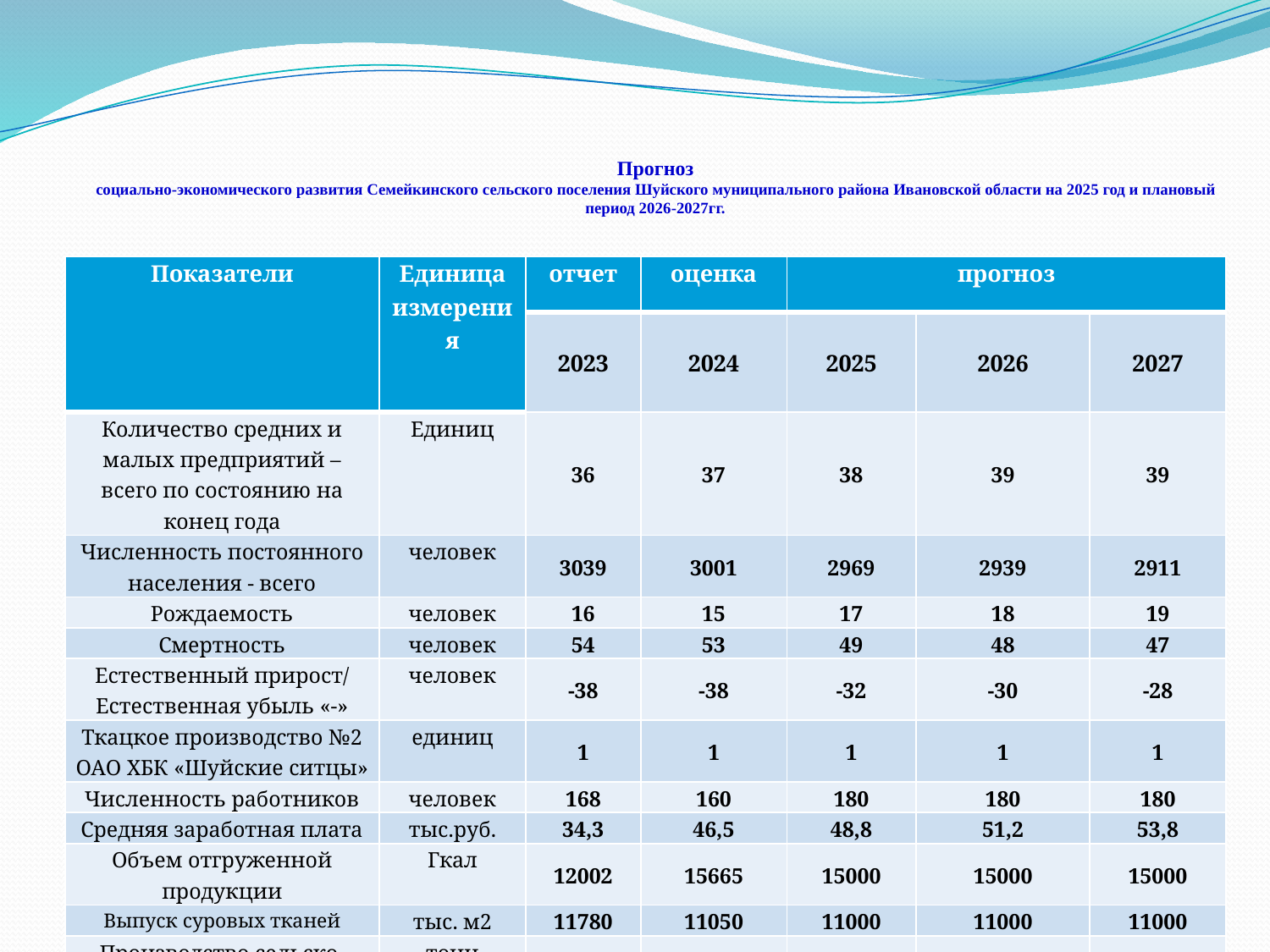

# Прогноз социально-экономического развития Семейкинского сельского поселения Шуйского муниципального района Ивановской области на 2025 год и плановый период 2026-2027гг.
| Показатели | Единица измерения | отчет | оценка | прогноз |  |  |
| --- | --- | --- | --- | --- | --- | --- |
|  |  | 2023 | 2024 | 2025 | 2026 | 2027 |
| Количество средних и малых предприятий – всего по состоянию на конец года | Единиц | 36 | 37 | 38 | 39 | 39 |
| Численность постоянного населения - всего | человек | 3039 | 3001 | 2969 | 2939 | 2911 |
| Рождаемость | человек | 16 | 15 | 17 | 18 | 19 |
| Смертность | человек | 54 | 53 | 49 | 48 | 47 |
| Естественный прирост/ Естественная убыль «-» | человек | -38 | -38 | -32 | -30 | -28 |
| Ткацкое производство №2 ОАО ХБК «Шуйские ситцы» | единиц | 1 | 1 | 1 | 1 | 1 |
| Численность работников | человек | 168 | 160 | 180 | 180 | 180 |
| Средняя заработная плата | тыс.руб. | 34,3 | 46,5 | 48,8 | 51,2 | 53,8 |
| Объем отгруженной продукции | Гкал | 12002 | 15665 | 15000 | 15000 | 15000 |
| Выпуск суровых тканей | тыс. м2 | 11780 | 11050 | 11000 | 11000 | 11000 |
| Производство сельско-хозяйственной продукции в личном подсобном хозяйстве (картофеля) | тонн | 290 | 295 | 310 | 310 | 310 |